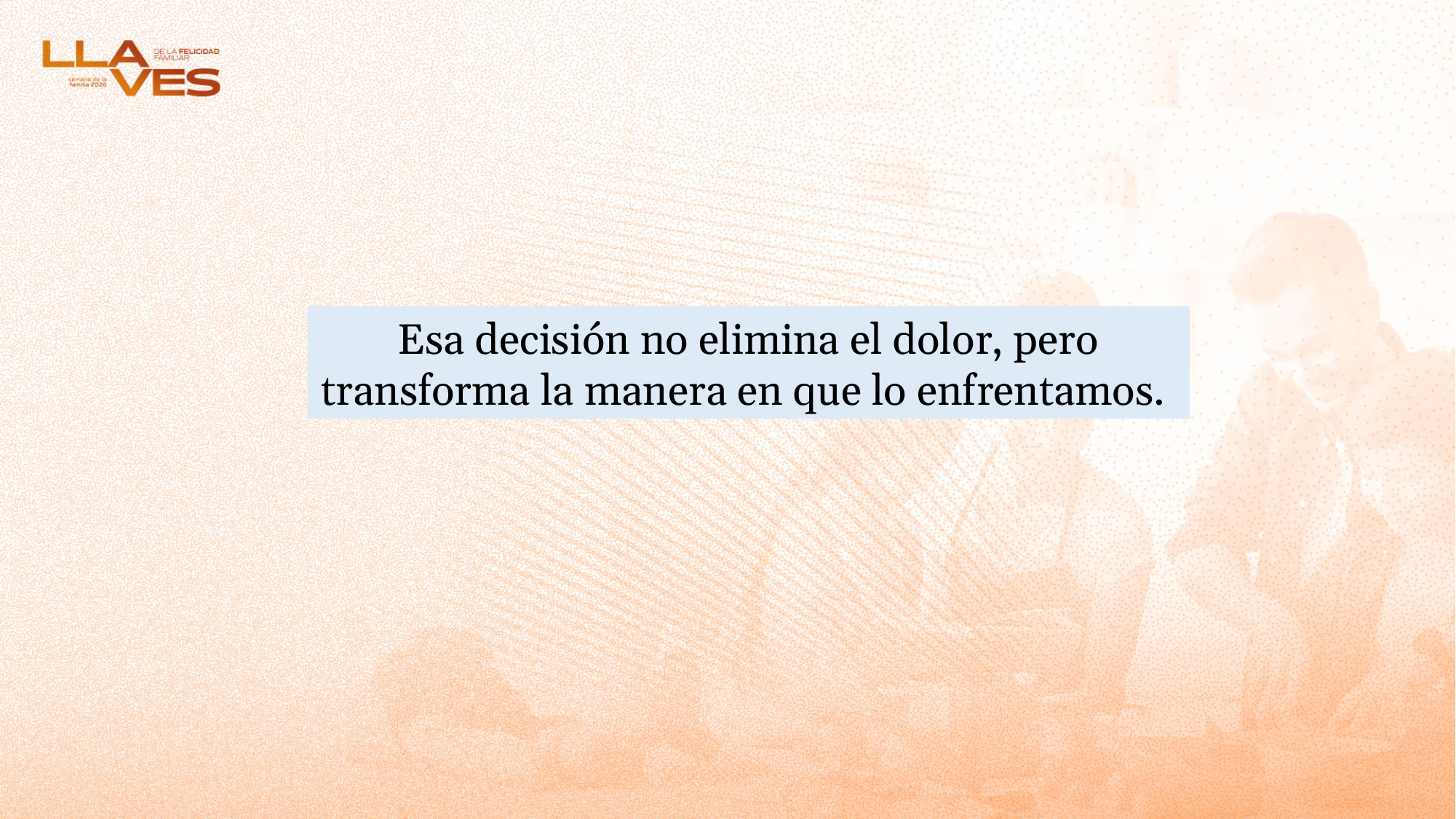

Esa decisión no elimina el dolor, pero transforma la manera en que lo enfrentamos.